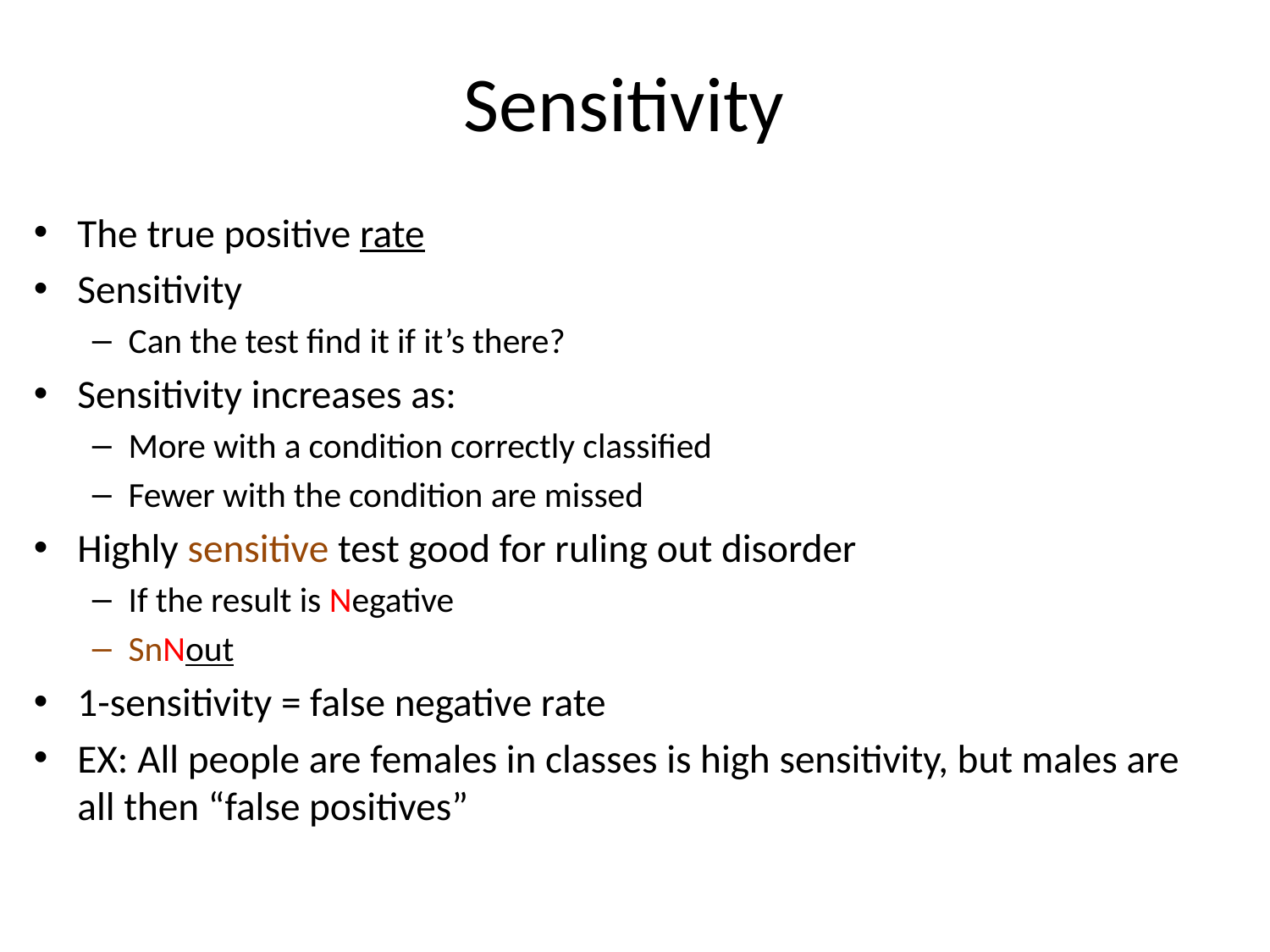

# Sensitivity
The true positive rate
Sensitivity
Can the test find it if it’s there?
Sensitivity increases as:
More with a condition correctly classified
Fewer with the condition are missed
Highly sensitive test good for ruling out disorder
If the result is Negative
SnNout
1-sensitivity = false negative rate
EX: All people are females in classes is high sensitivity, but males are all then “false positives”